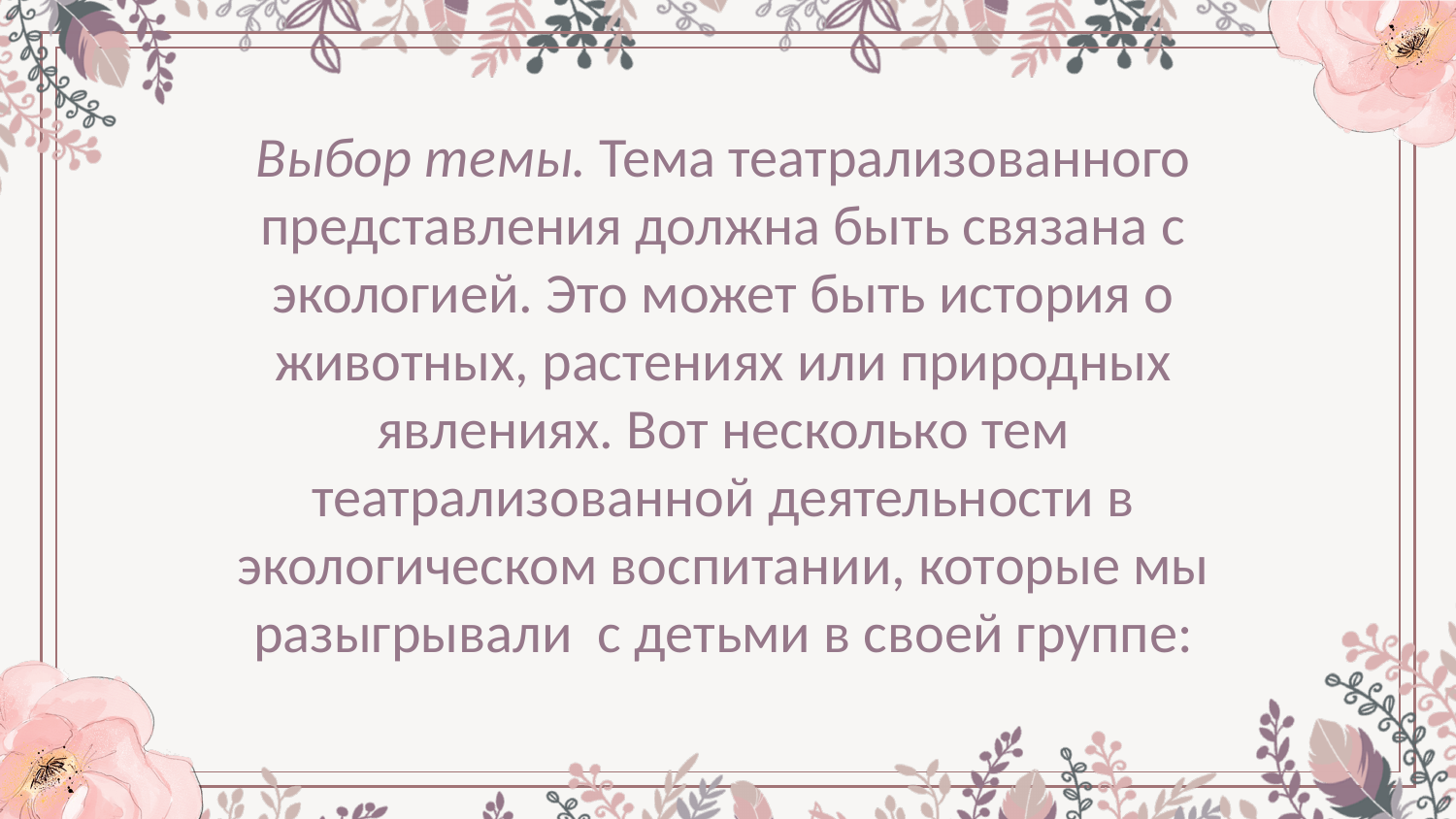

Выбор темы. Тема театрализованного представления должна быть связана с экологией. Это может быть история о животных, растениях или природных явлениях. Вот несколько тем театрализованной деятельности в экологическом воспитании, которые мы разыгрывали  с детьми в своей группе: